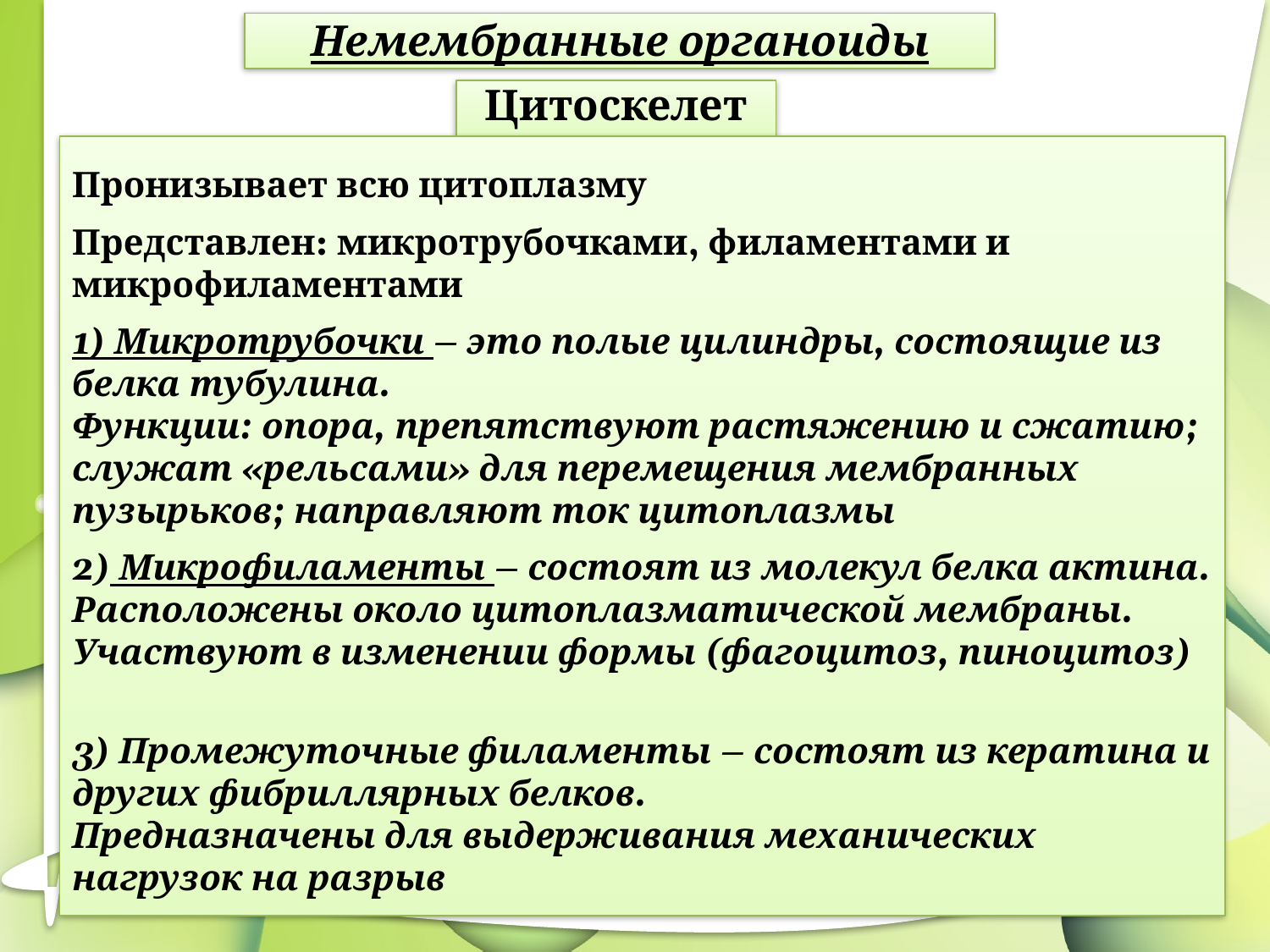

Немембранные органоиды

Цитоскелет

Пронизывает всю цитоплазму
Представлен: микротрубочками, филаментами и микрофиламентами
1) Микротрубочки – это полые цилиндры, состоящие из белка тубулина.
Функции: опора, препятствуют растяжению и сжатию; служат «рельсами» для перемещения мембранных пузырьков; направляют ток цитоплазмы
2) Микрофиламенты – состоят из молекул белка актина.
Расположены около цитоплазматической мембраны. Участвуют в изменении формы (фагоцитоз, пиноцитоз)
3) Промежуточные филаменты – состоят из кератина и других фибриллярных белков.
Предназначены для выдерживания механических нагрузок на разрыв